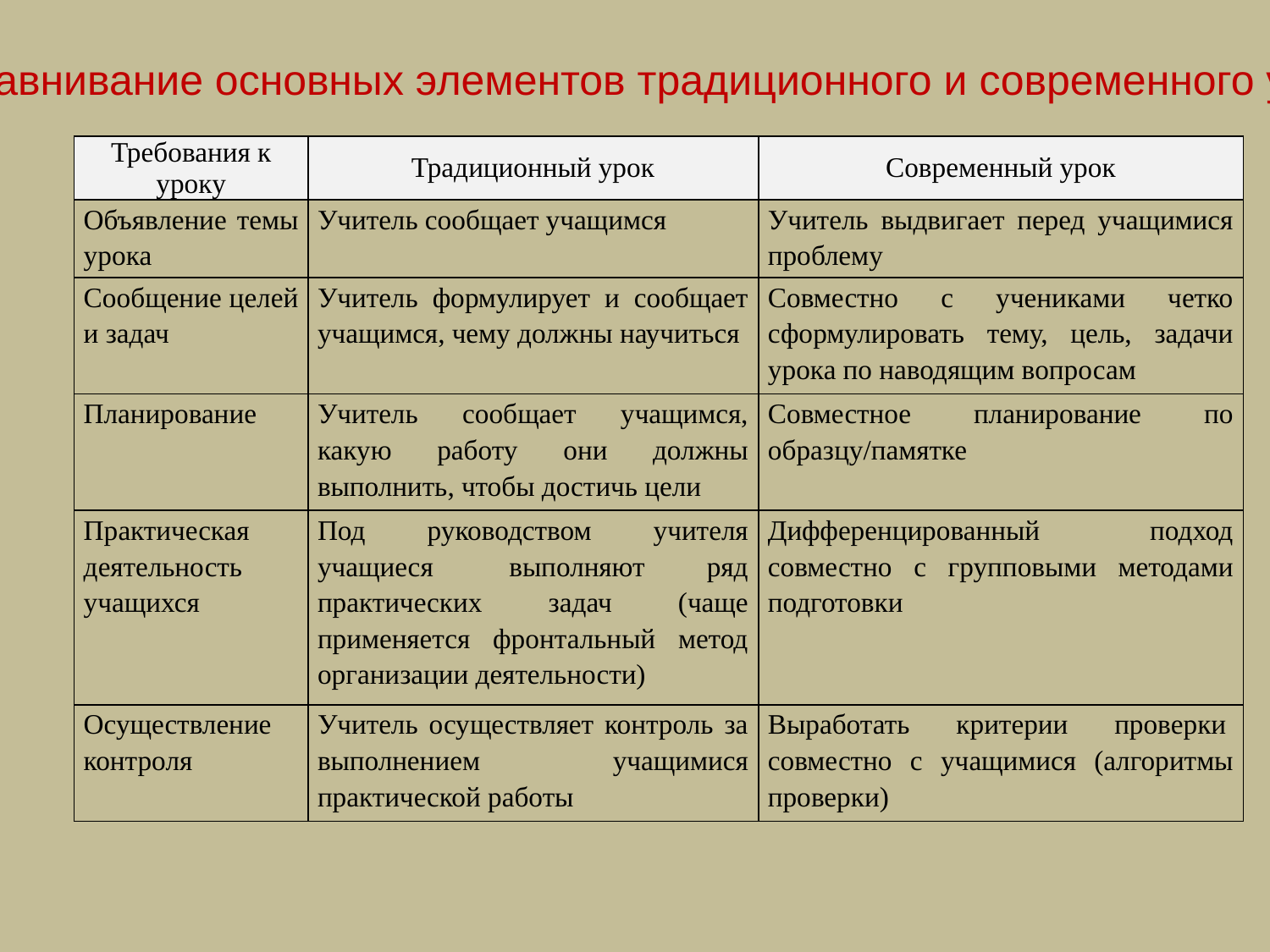

Сравнивание основных элементов традиционного и современного уроков:
| Требования к уроку | Традиционный урок | Современный урок |
| --- | --- | --- |
| Объявление темы урока | Учитель сообщает учащимся | Учитель выдвигает перед учащимися проблему |
| Сообщение целей и задач | Учитель формулирует и сообщает учащимся, чему должны научиться | Совместно с учениками четко сформулировать тему, цель, задачи урока по наводящим вопросам |
| Планирование | Учитель сообщает учащимся, какую работу они должны выполнить, чтобы достичь цели | Совместное планирование по образцу/памятке |
| Практическая деятельность учащихся | Под руководством учителя учащиеся   выполняют ряд практических задач (чаще применяется фронтальный метод организации деятельности) | Дифференцированный подход совместно с групповыми методами подготовки |
| Осуществление контроля | Учитель осуществляет контроль за выполнением учащимися практической работы | Выработать критерии проверки  совместно с учащимися (алгоритмы проверки) |